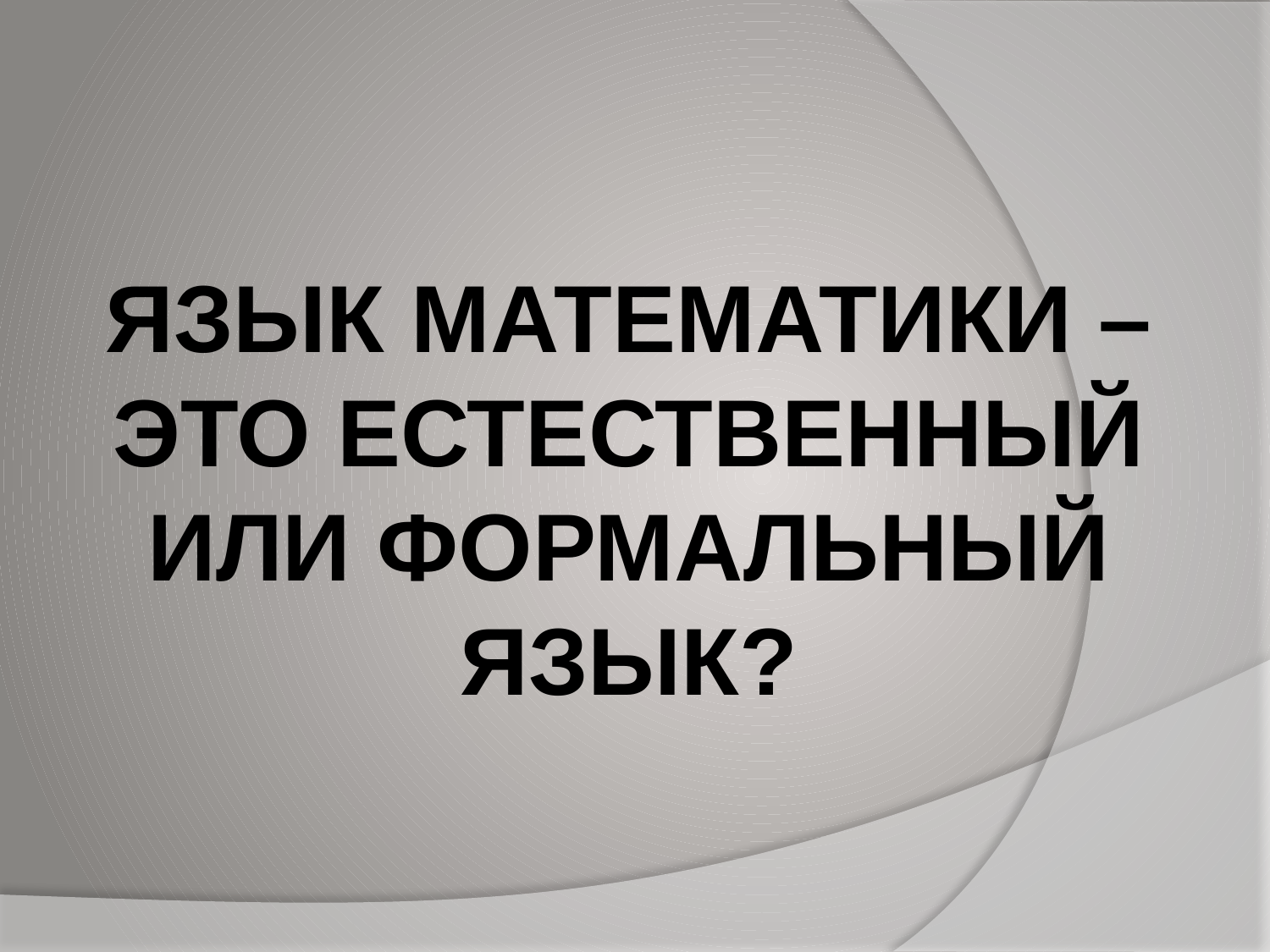

# ЯЗЫК МАТЕМАТИКИ – ЭТО ЕСТЕСТВЕННЫЙ ИЛИ ФОРМАЛЬНЫЙ ЯЗЫК?